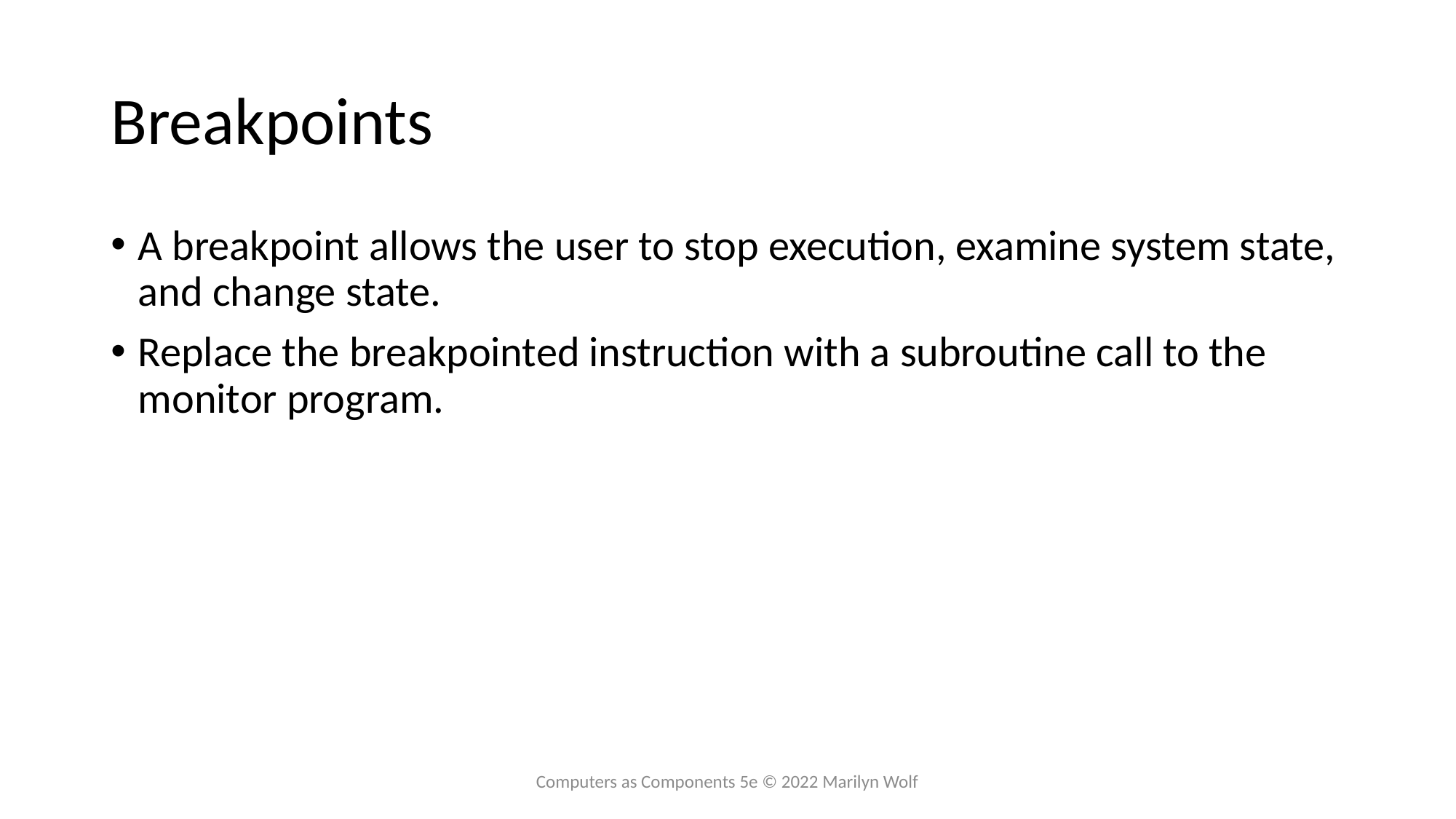

# Breakpoints
A breakpoint allows the user to stop execution, examine system state, and change state.
Replace the breakpointed instruction with a subroutine call to the monitor program.
Computers as Components 5e © 2022 Marilyn Wolf